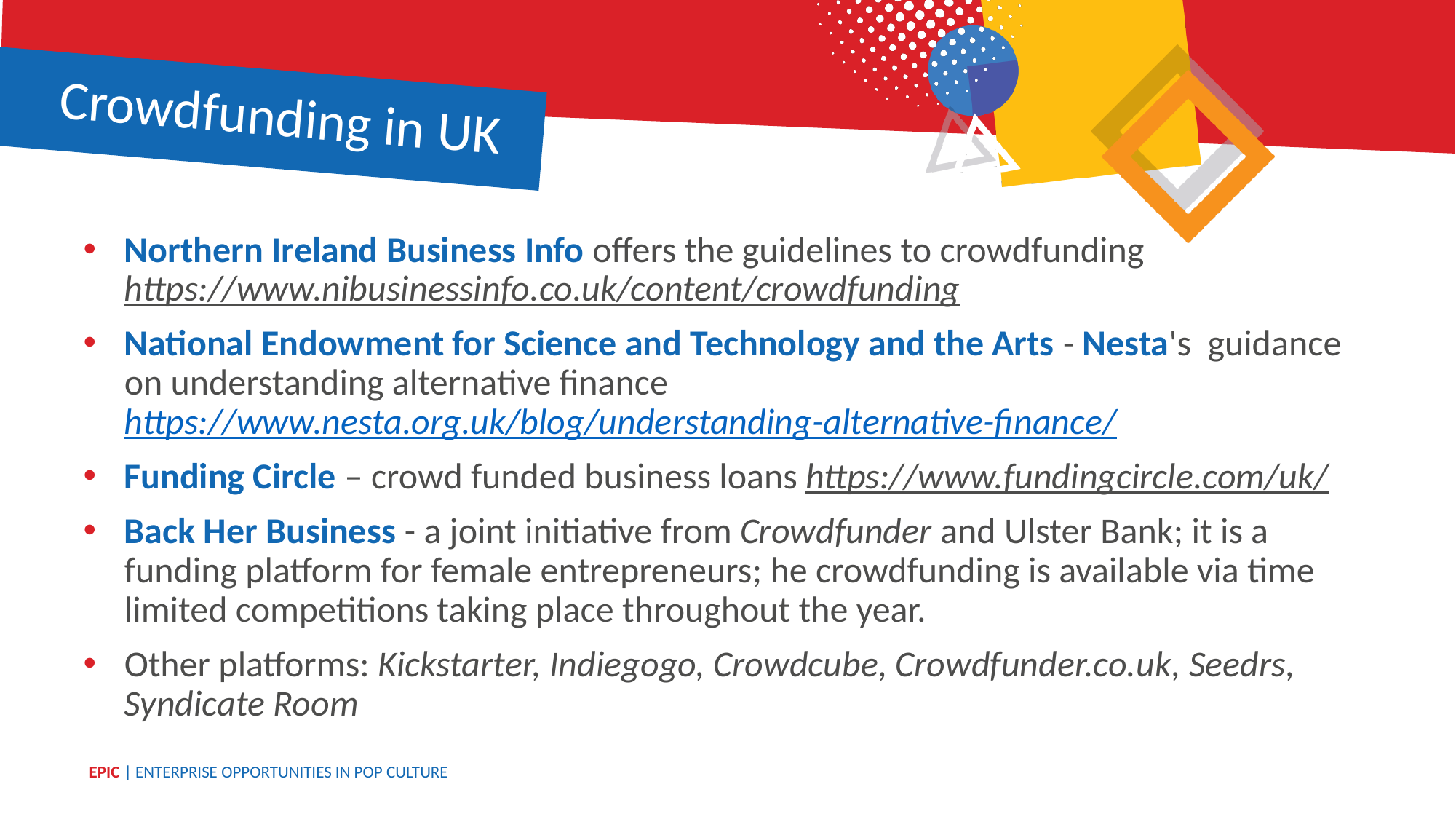

Crowdfunding in UK
Northern Ireland Business Info offers the guidelines to crowdfunding https://www.nibusinessinfo.co.uk/content/crowdfunding
National Endowment for Science and Technology and the Arts - Nesta's  guidance on understanding alternative finance  https://www.nesta.org.uk/blog/understanding-alternative-finance/
Funding Circle – crowd funded business loans https://www.fundingcircle.com/uk/
Back Her Business - a joint initiative from Crowdfunder and Ulster Bank; it is a funding platform for female entrepreneurs; he crowdfunding is available via time limited competitions taking place throughout the year.
Other platforms: Kickstarter, Indiegogo, Crowdcube, Crowdfunder.co.uk, Seedrs, Syndicate Room